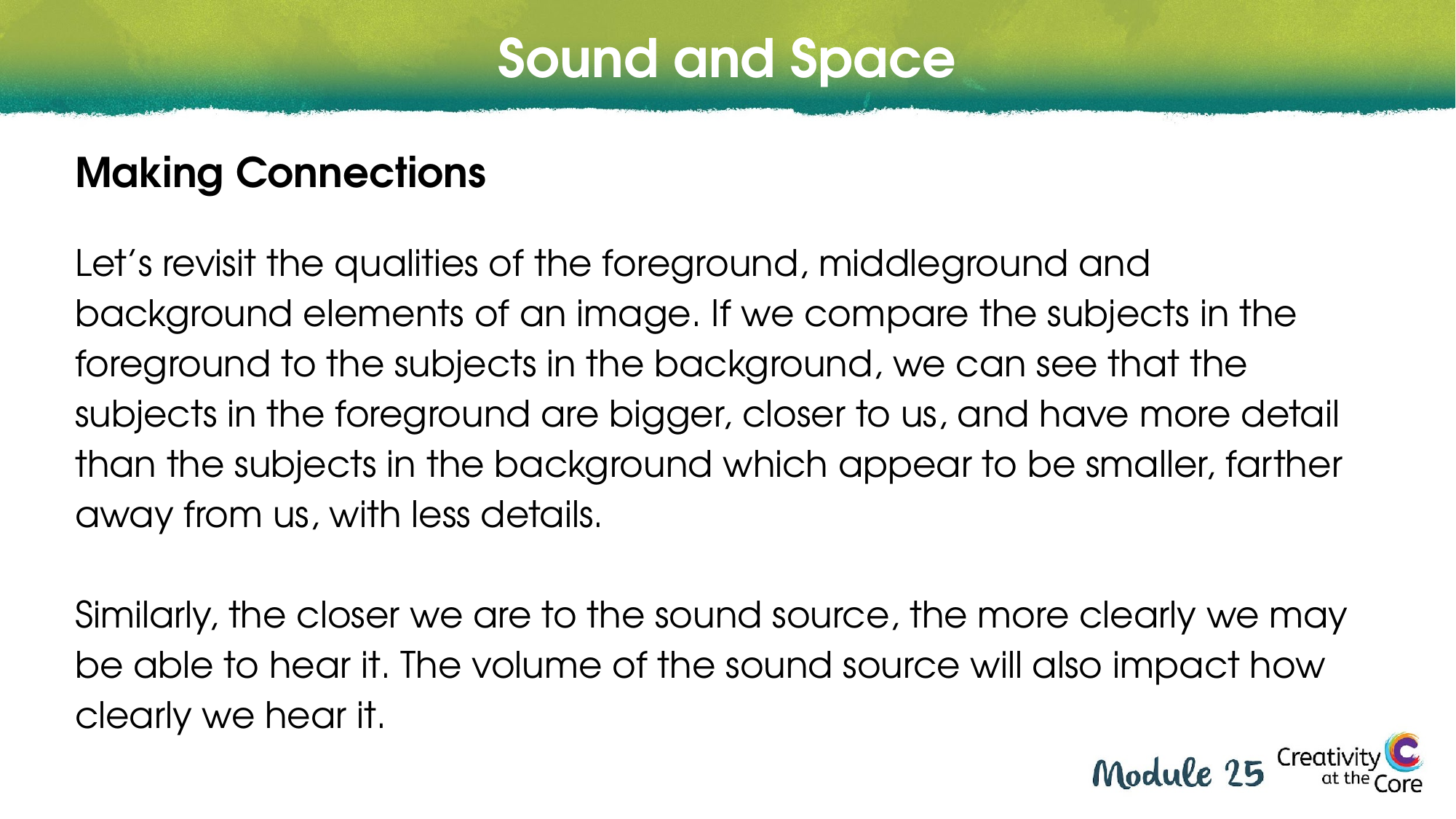

Sound and Space
Making Connections

Let’s revisit the qualities of the foreground, middleground and background elements of an image. If we compare the subjects in the foreground to the subjects in the background, we can see that the subjects in the foreground are bigger, closer to us, and have more detail than the subjects in the background which appear to be smaller, farther away from us, with less details.

Similarly, the closer we are to the sound source, the more clearly we may be able to hear it. The volume of the sound source will also impact how clearly we hear it.